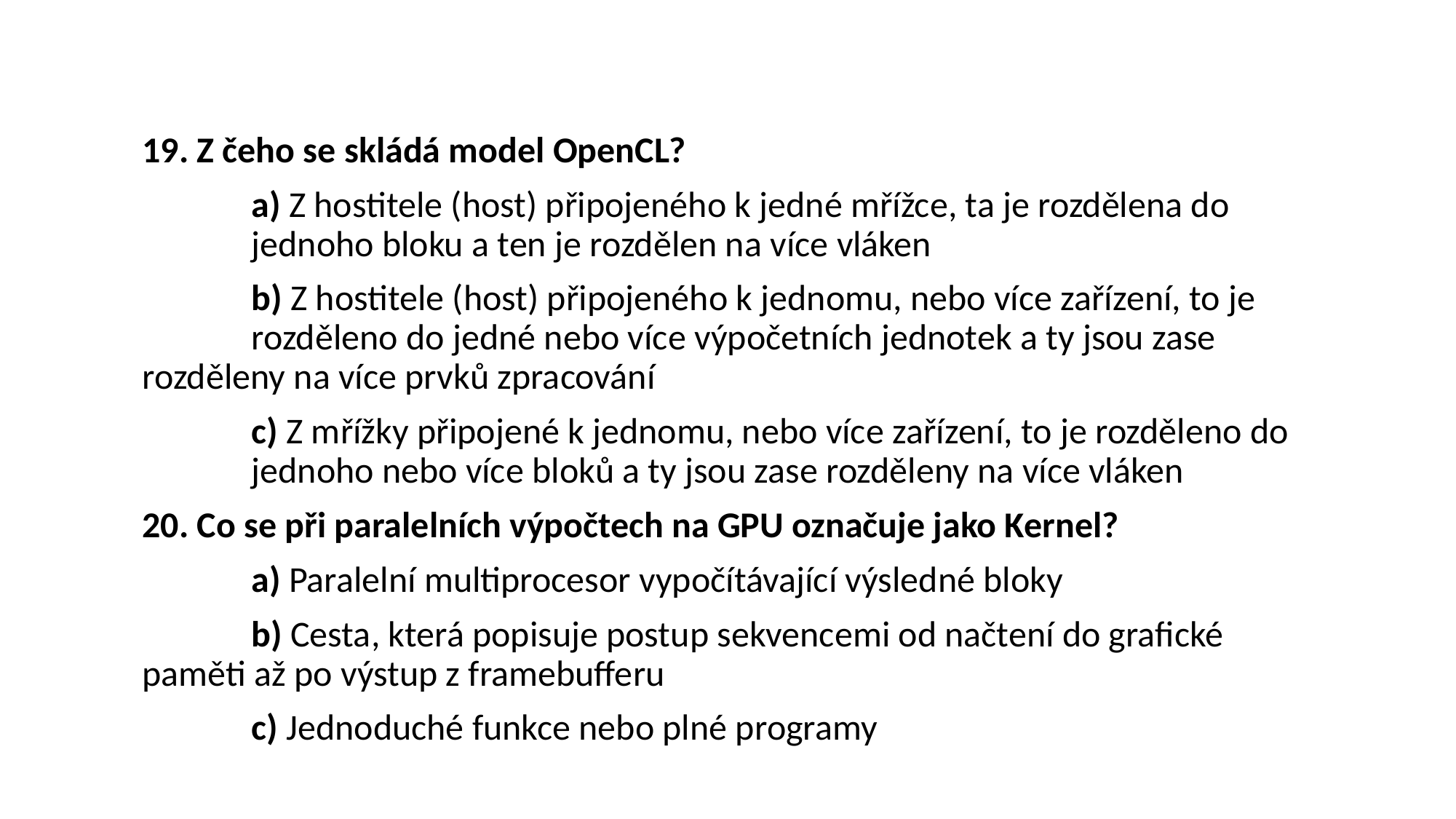

19. Z čeho se skládá model OpenCL?
	a) Z hostitele (host) připojeného k jedné mřížce, ta je rozdělena do 	jednoho bloku a ten je rozdělen na více vláken
	b) Z hostitele (host) připojeného k jednomu, nebo více zařízení, to je 	rozděleno do jedné nebo více výpočetních jednotek a ty jsou zase 	rozděleny na více prvků zpracování
	c) Z mřížky připojené k jednomu, nebo více zařízení, to je rozděleno do 	jednoho nebo více bloků a ty jsou zase rozděleny na více vláken
20. Co se při paralelních výpočtech na GPU označuje jako Kernel?
	a) Paralelní multiprocesor vypočítávající výsledné bloky
	b) Cesta, která popisuje postup sekvencemi od načtení do grafické 	paměti až po výstup z framebufferu
	c) Jednoduché funkce nebo plné programy